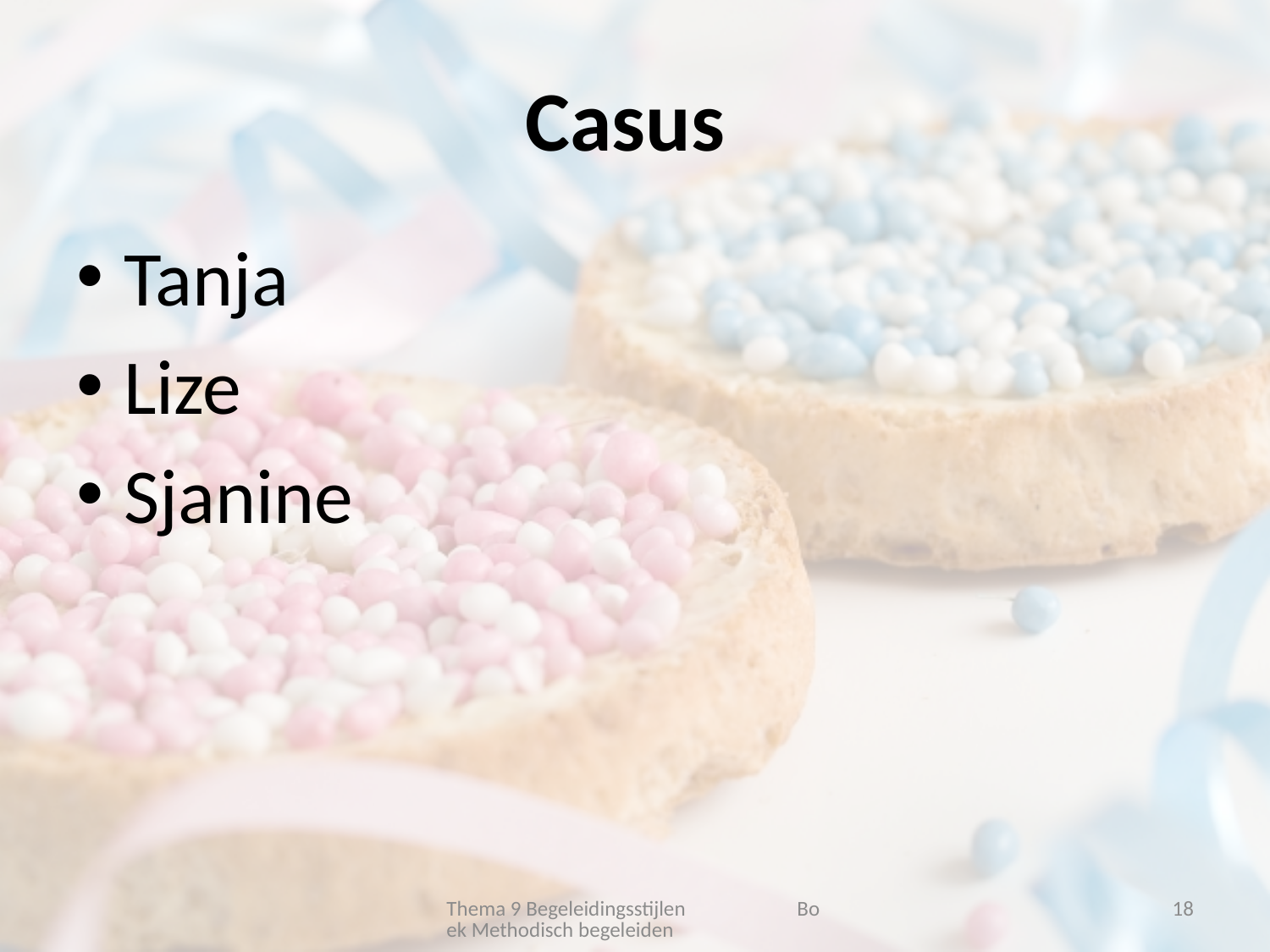

# Casus
Tanja
Lize
Sjanine

Thema 9 Begeleidingsstijlen                       Boek Methodisch begeleiden
18